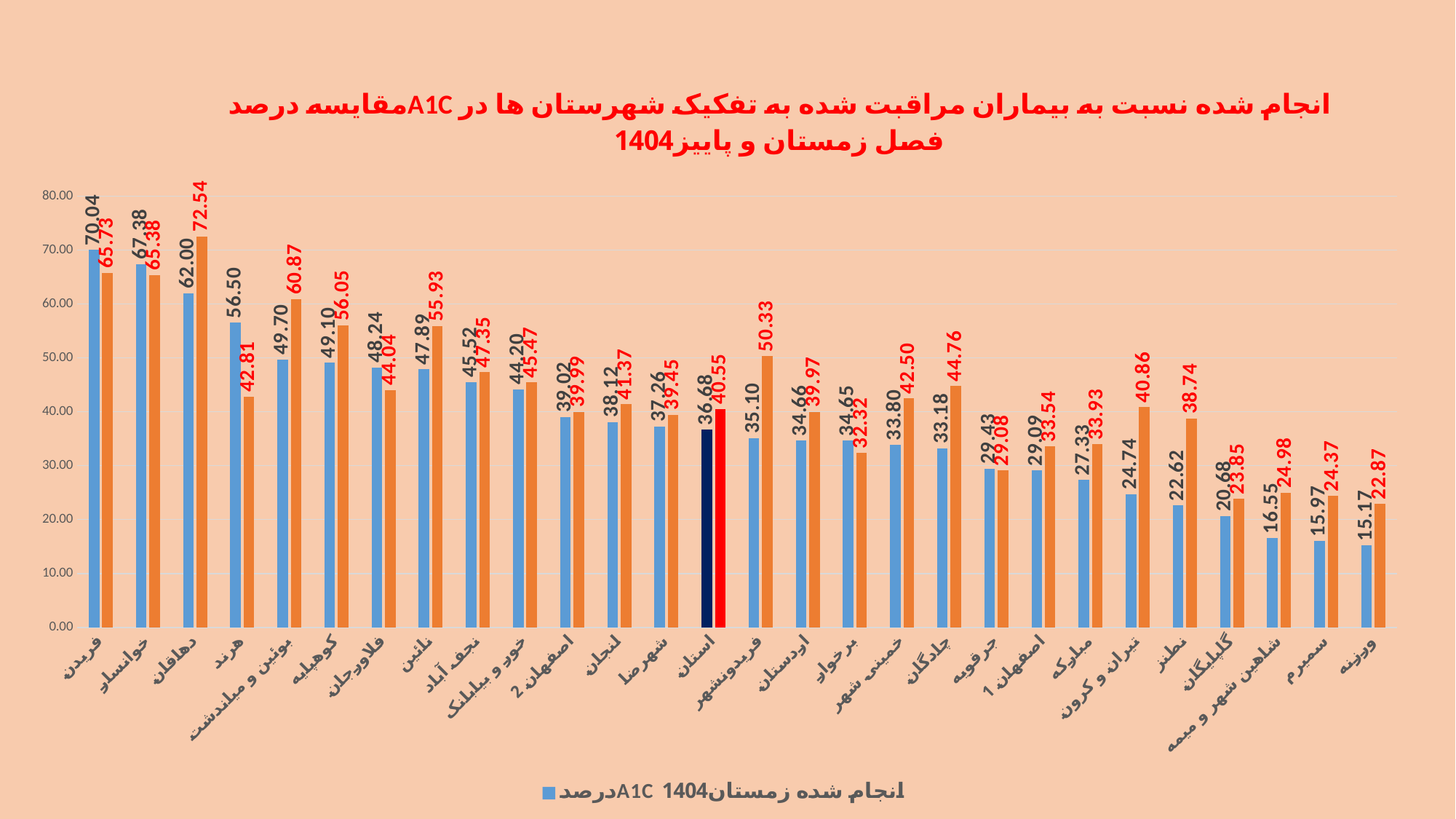

### Chart: مقایسه درصدA1C انجام شده نسبت به بیماران مراقبت شده به تفکیک شهرستان ها در فصل زمستان و پاییز1404

| Category | درصدA1C  انجام شده زمستان1404 | درصدA1C انجام شده پاییز1404  |
|---|---|---|
| فریدن | 70.03610108303249 | 65.72739187418087 |
| خوانسار | 67.37907761529809 | 65.38090646094503 |
| دهاقان | 61.997940267765195 | 72.54138266796495 |
| هرند | 56.496062992125985 | 42.81298299845441 |
| بوئین و میاندشت | 49.6987951807229 | 60.86956521739131 |
| کوهپایه | 49.096385542168676 | 56.05263157894736 |
| فلاورجان | 48.242746219861054 | 44.042913608131 |
| نائین | 47.89207419898819 | 55.932203389830505 |
| نجف آباد | 45.52102376599635 | 47.351742870076954 |
| خور و بیابانک | 44.19713831478537 | 45.4653937947494 |
| اصفهان 2 | 39.01628973588486 | 39.986702127659576 |
| لنجان | 38.11865969873963 | 41.366055588409225 |
| شهرضا | 37.25714285714285 | 39.45409429280397 |
| استان | 36.681034482758626 | 40.54700622677684 |
| فریدونشهر | 35.10466988727858 | 50.326797385620914 |
| اردستان | 34.65507876154264 | 39.9706457925636 |
| برخوار | 34.64912280701755 | 32.3163388197511 |
| خمینی شهر | 33.79655364091162 | 42.50408020517603 |
| چادگان | 33.177570093457945 | 44.764795144157816 |
| جرقویه | 29.426751592356688 | 29.078014184397162 |
| اصفهان 1 | 29.093778771537547 | 33.53573096683793 |
| مبارکه | 27.326914259513984 | 33.933518005540165 |
| تیران و کرون | 24.739039665970772 | 40.855704697986575 |
| نطنز | 22.624798711755233 | 38.74458874458874 |
| گلپایگان | 20.6782464846981 | 23.847262247838614 |
| شاهین شهر و میمه | 16.548463356973993 | 24.982505248425472 |
| سمیرم | 15.972894482090997 | 24.366471734892787 |
| ورزنه | 15.168539325842698 | 22.87390029325513 |